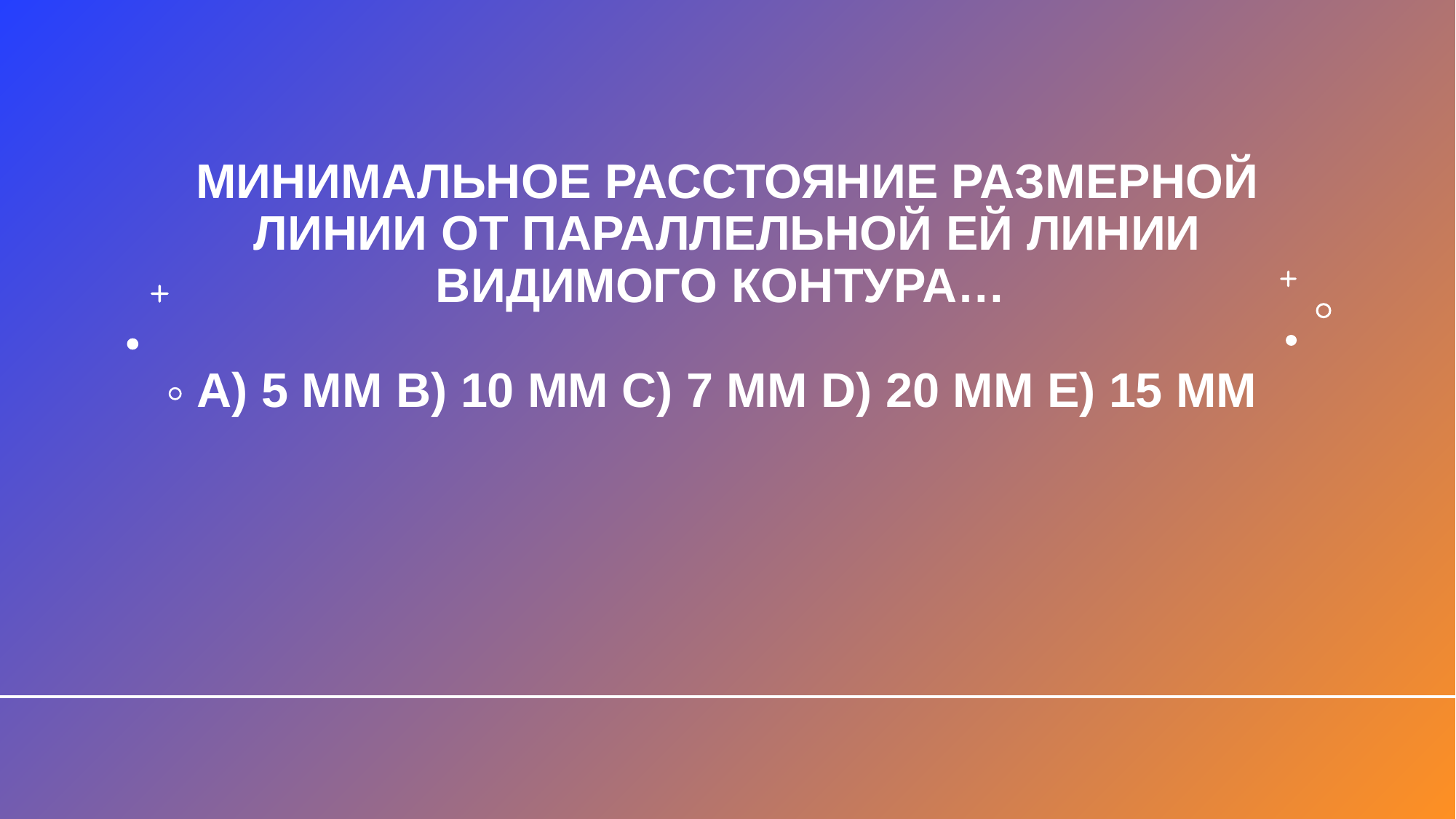

# Минимальное расстояние размерной линии от параллельной ей линии видимого контура… A) 5 мм B) 10 мм C) 7 мм D) 20 мм E) 15 мм